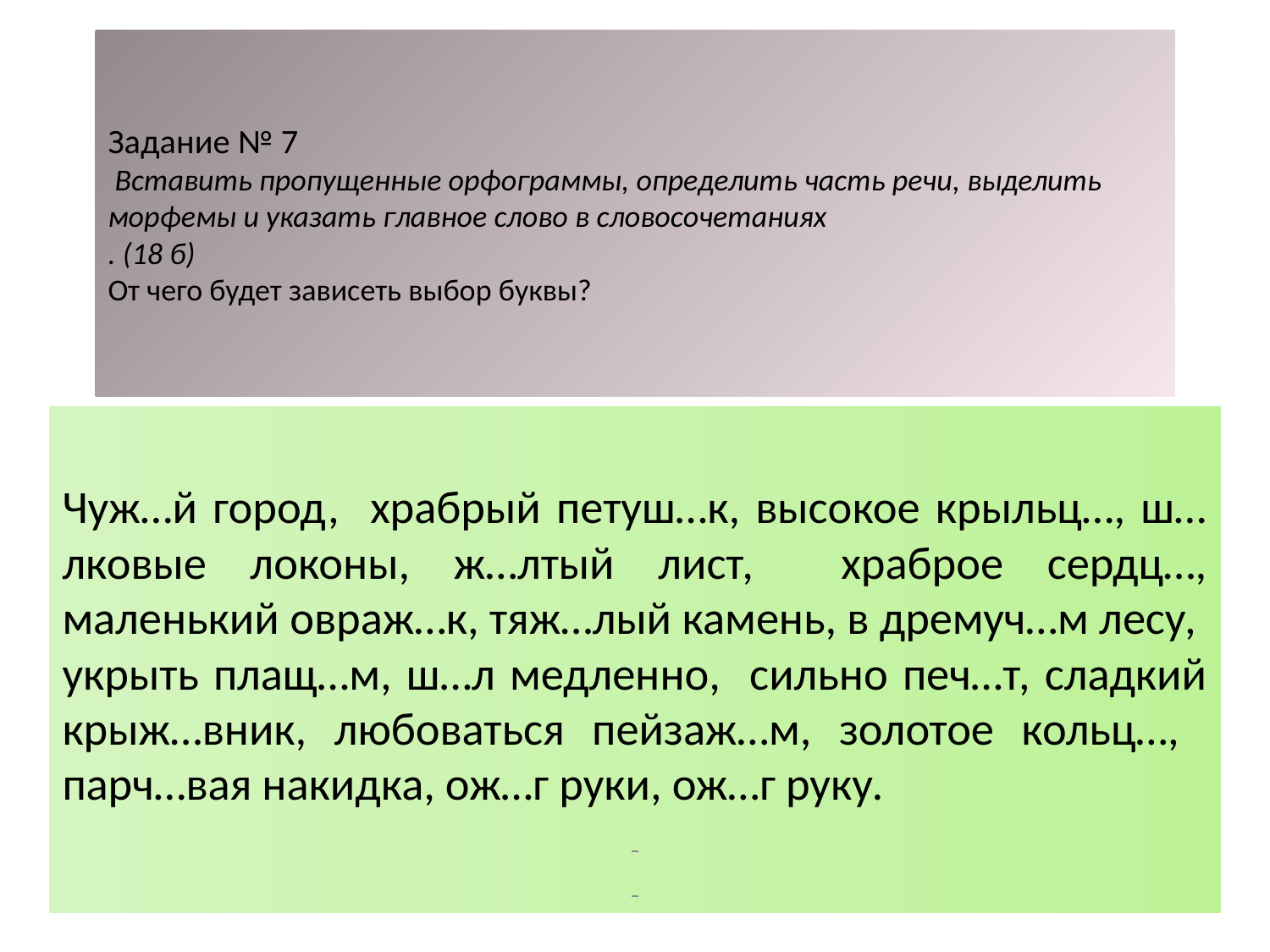

# Задание № 7 Вставить пропущенные орфограммы, определить часть речи, выделить морфемы и указать главное слово в словосочетаниях . (18 б) От чего будет зависеть выбор буквы?

Чуж…й город,  храбрый петуш…к, высокое крыльц…, ш…лковые локоны, ж…лтый лист,  храброе сердц…, маленький овраж…к, тяж…лый камень, в дремуч…м лесу,  укрыть плащ…м, ш…л медленно,  сильно печ…т, сладкий крыж…вник, любоваться пейзаж…м, золотое кольц…,  парч…вая накидка, ож…г руки, ож…г руку.